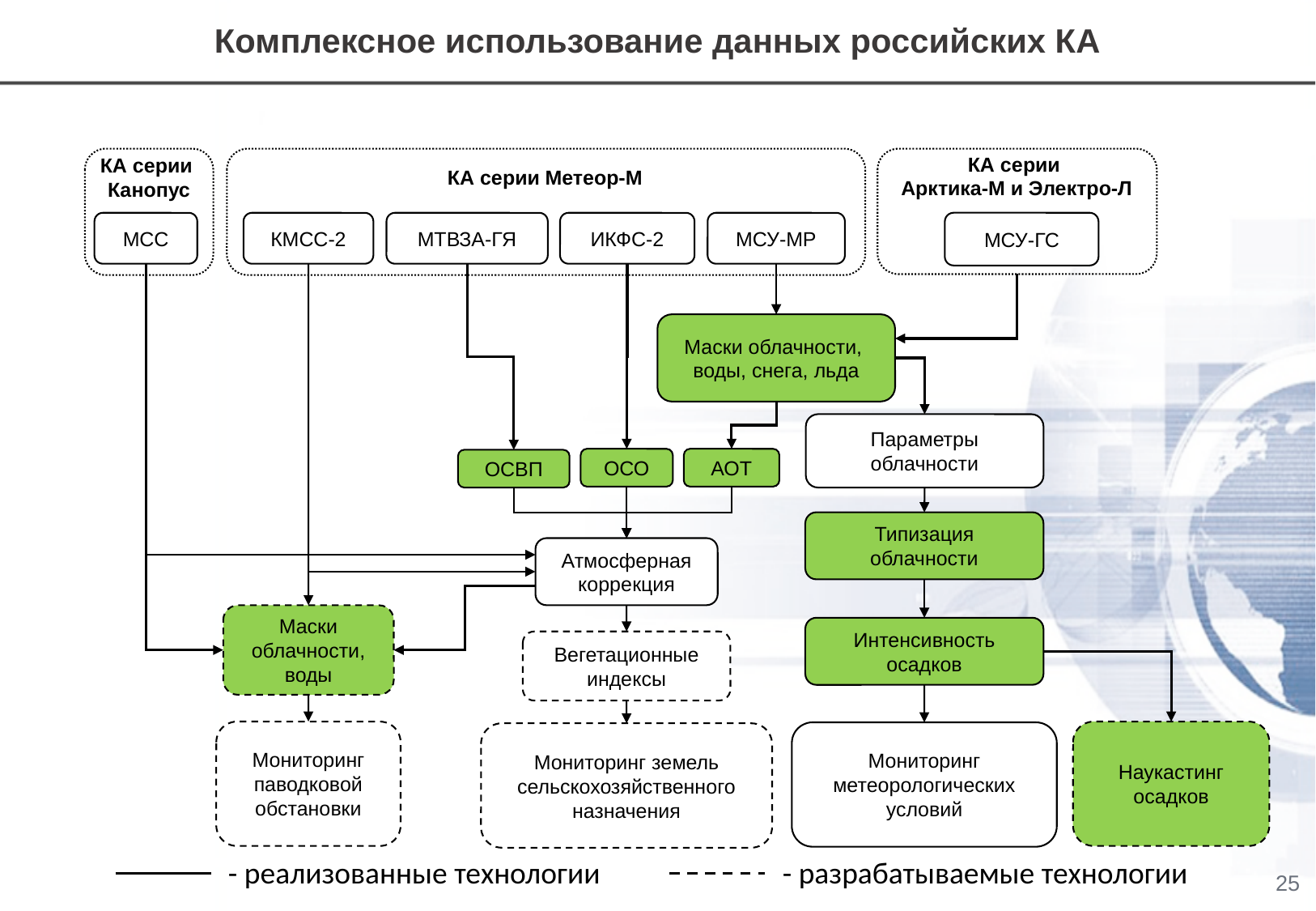

# Комплексное использование данных российских КА

КА серии
Арктика-М и Электро-Л
КА серии
Канопус
КА серии Метеор-М
МСС
МСУ-МР
МСУ-ГС
МТВЗА-ГЯ
ИКФС-2
КМСС-2
Маски облачности,
воды, снега, льда
Параметры облачности
ОСО
АОТ
ОСВП
Типизация облачности
Атмосферная коррекция
Маски облачности, воды
Интенсивность осадков
Вегетационные индексы
Мониторинг паводковой обстановки
Наукастинг осадков
Мониторинг метеорологических условий
Мониторинг земель сельскохозяйственного назначения
- реализованные технологии
- разрабатываемые технологии
25